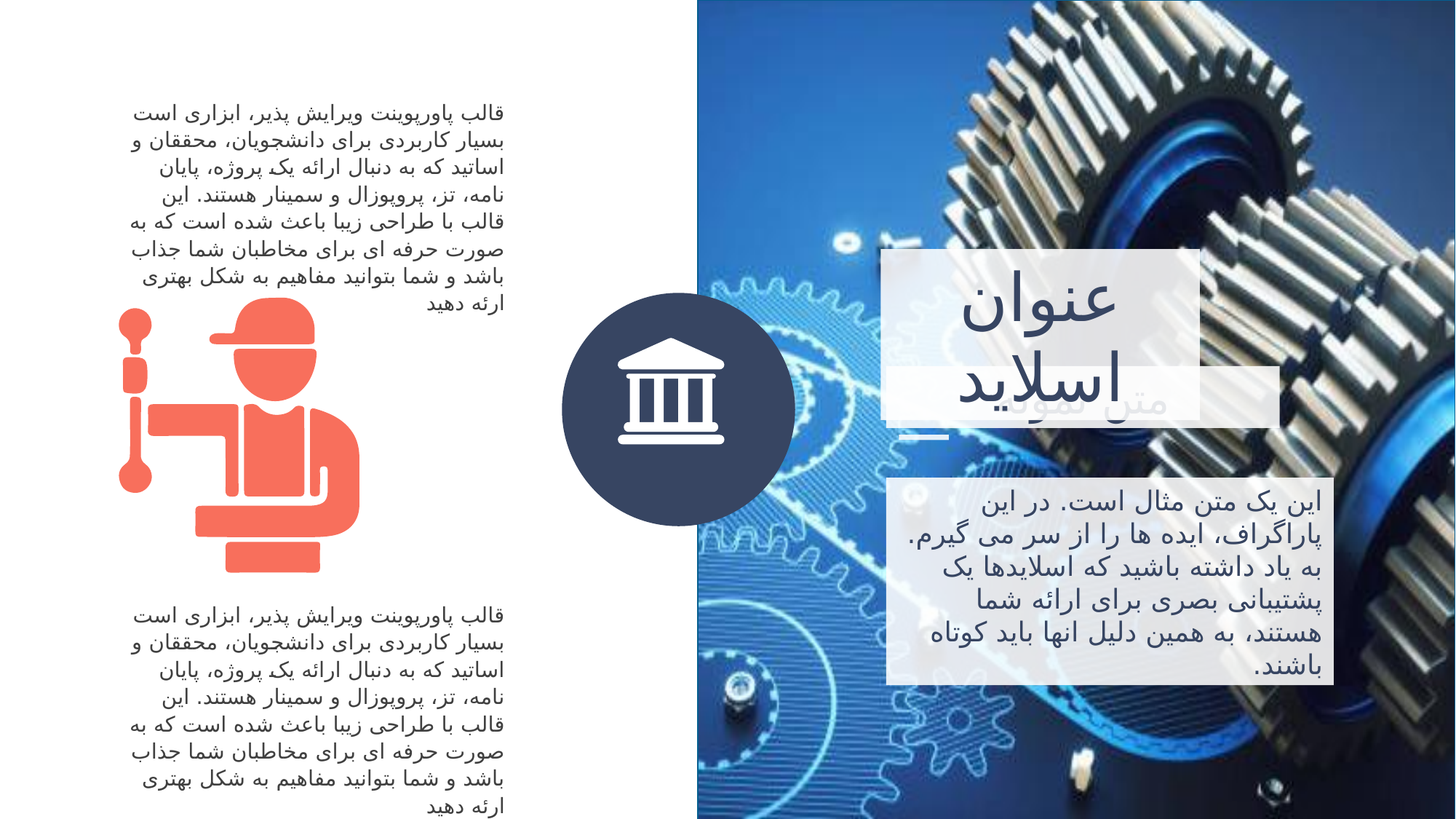

قالب پاورپوینت ویرایش پذیر، ابزاری است بسیار کاربردی برای دانشجویان، محققان و اساتید که به دنبال ارائه یک پروژه، پایان نامه، تز، پروپوزال و سمینار هستند. این قالب با طراحی زیبا باعث شده است که به صورت حرفه ای برای مخاطبان شما جذاب باشد و شما بتوانید مفاهیم به شکل بهتری ارئه دهید
عنوان اسلاید

متن نمونه

این یک متن مثال است. در این پاراگراف، ایده ها را از سر می گیرم. به یاد داشته باشید که اسلایدها یک پشتیبانی بصری برای ارائه شما هستند، به همین دلیل انها باید کوتاه باشند.
قالب پاورپوینت ویرایش پذیر، ابزاری است بسیار کاربردی برای دانشجویان، محققان و اساتید که به دنبال ارائه یک پروژه، پایان نامه، تز، پروپوزال و سمینار هستند. این قالب با طراحی زیبا باعث شده است که به صورت حرفه ای برای مخاطبان شما جذاب باشد و شما بتوانید مفاهیم به شکل بهتری ارئه دهید